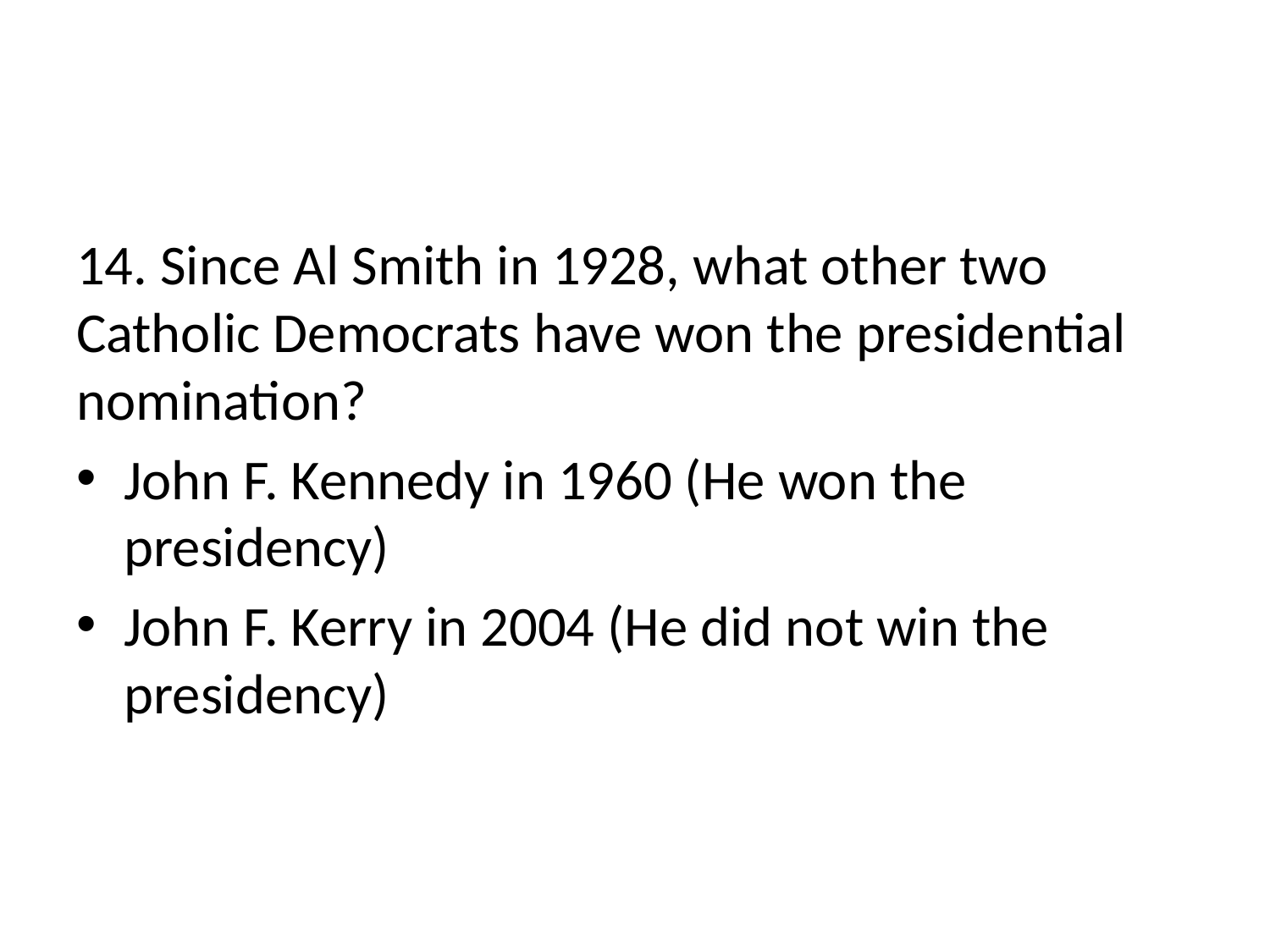

#
14. Since Al Smith in 1928, what other two Catholic Democrats have won the presidential nomination?
John F. Kennedy in 1960 (He won the presidency)
John F. Kerry in 2004 (He did not win the presidency)